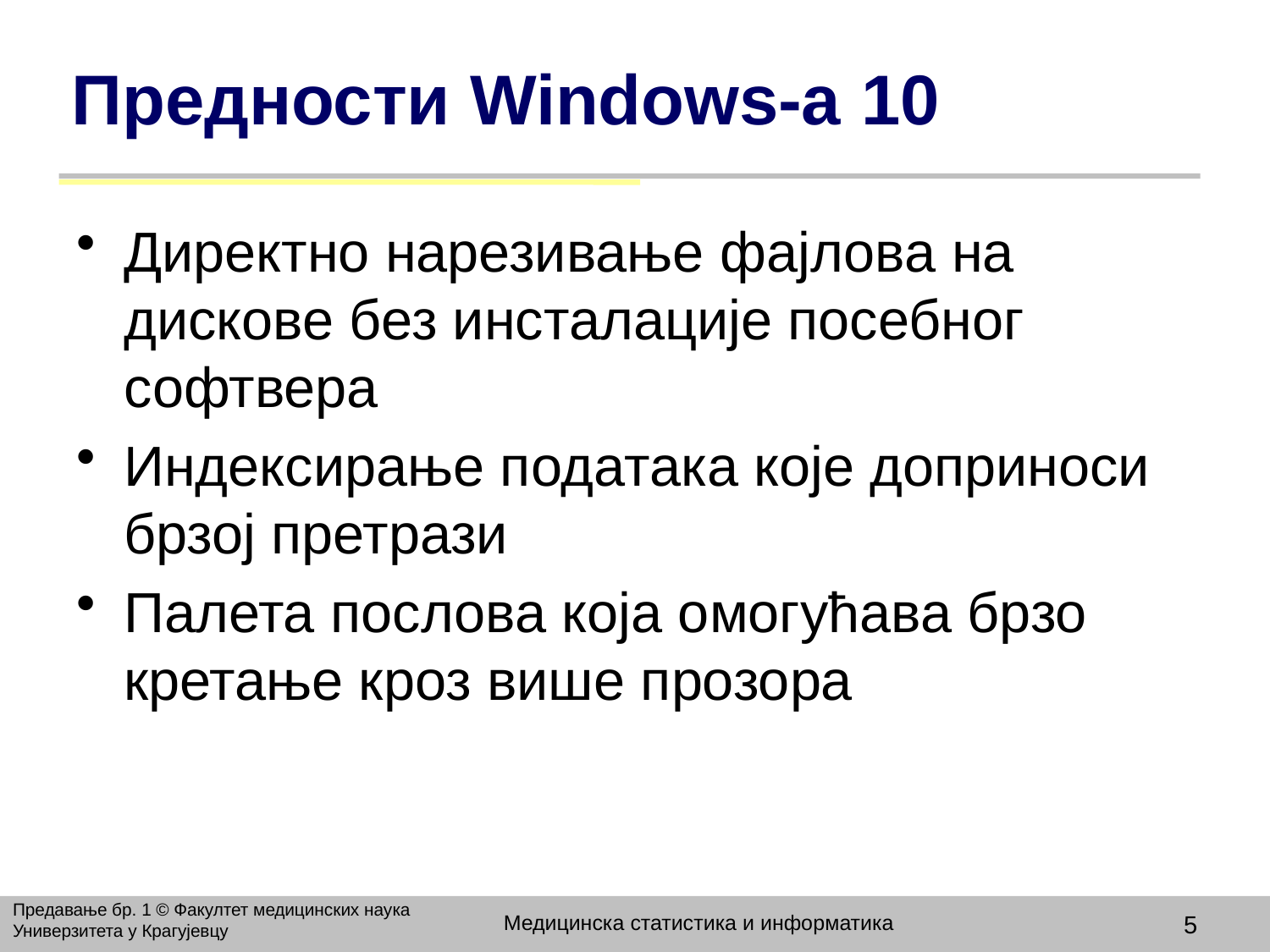

# Предности Windows-а 10
Директно нарезивање фајлова на дискове без инсталације посебног софтвера
Индексирање података које доприноси брзој претрази
Палета послова која омогућава брзо кретање кроз више прозора
Предавање бр. 1 © Факултет медицинских наука Универзитета у Крагујевцу
Медицинска статистика и информатика
5